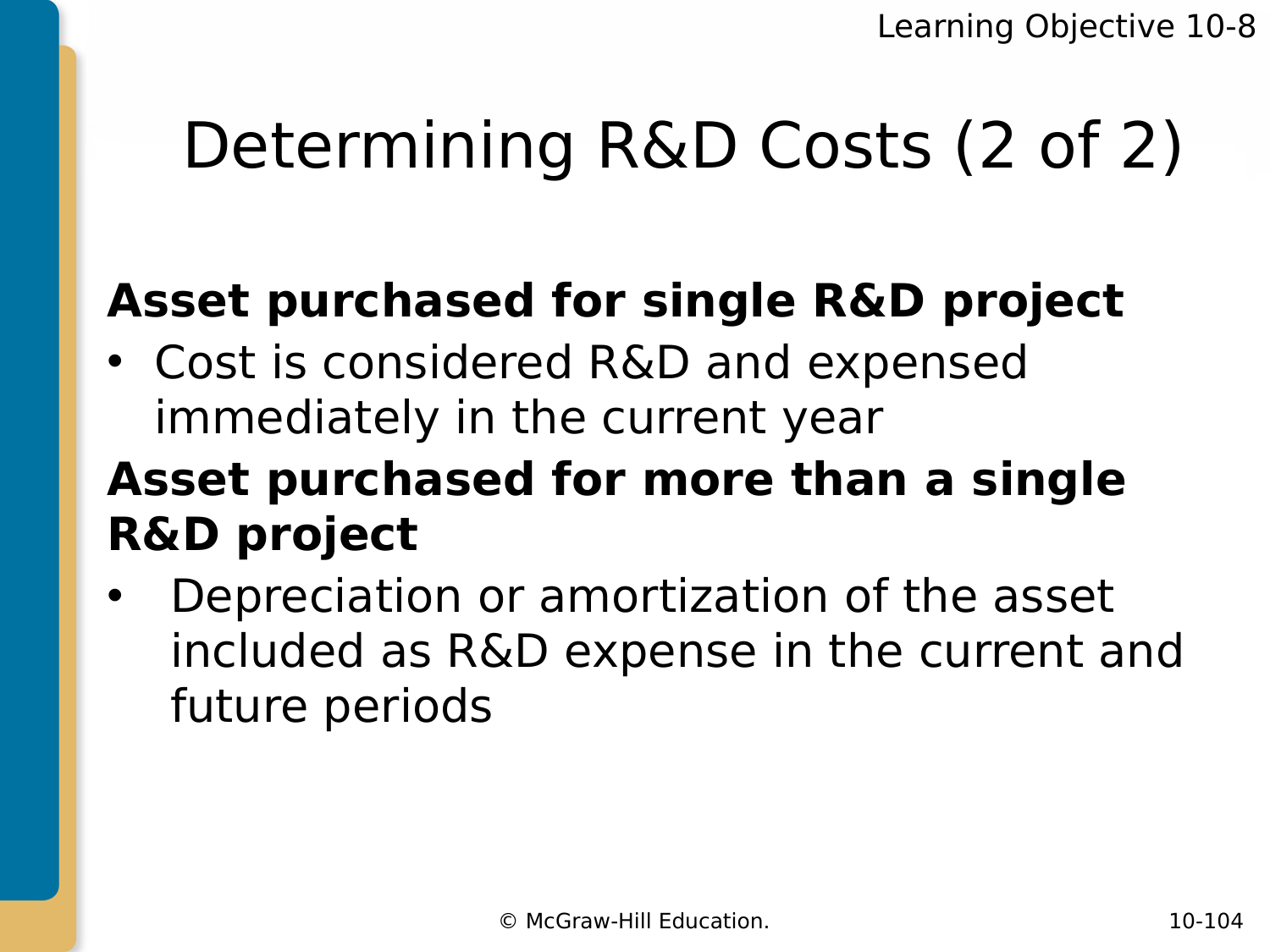

Learning Objective 10-8
# Determining R&D Costs (2 of 2)
Asset purchased for single R&D project
Cost is considered R&D and expensed immediately in the current year
Asset purchased for more than a single R&D project
Depreciation or amortization of the asset included as R&D expense in the current and future periods